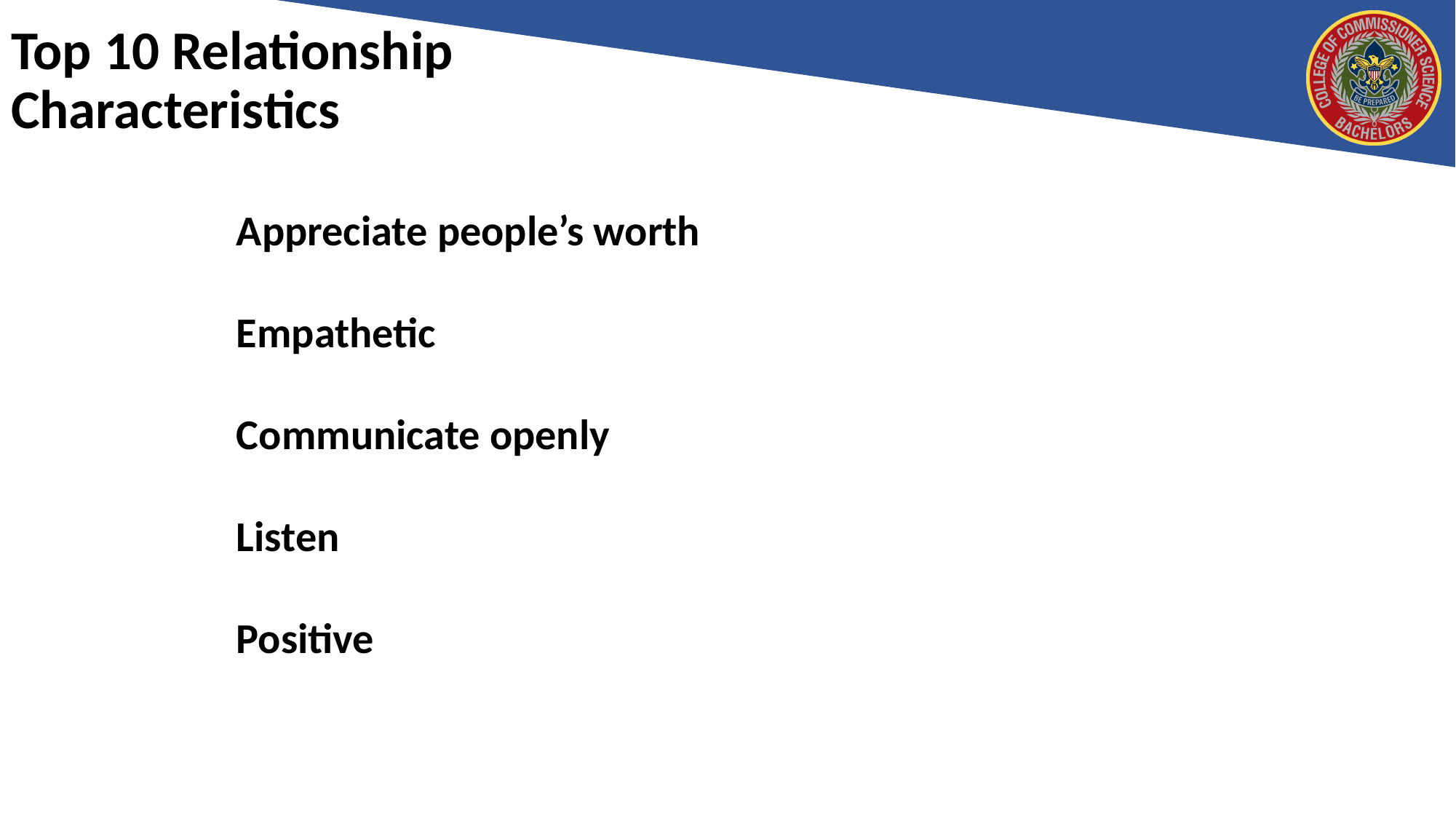

# Top 10 Relationship Characteristics
Appreciate people’s worth

Empathetic

Communicate openly

Listen

Positive